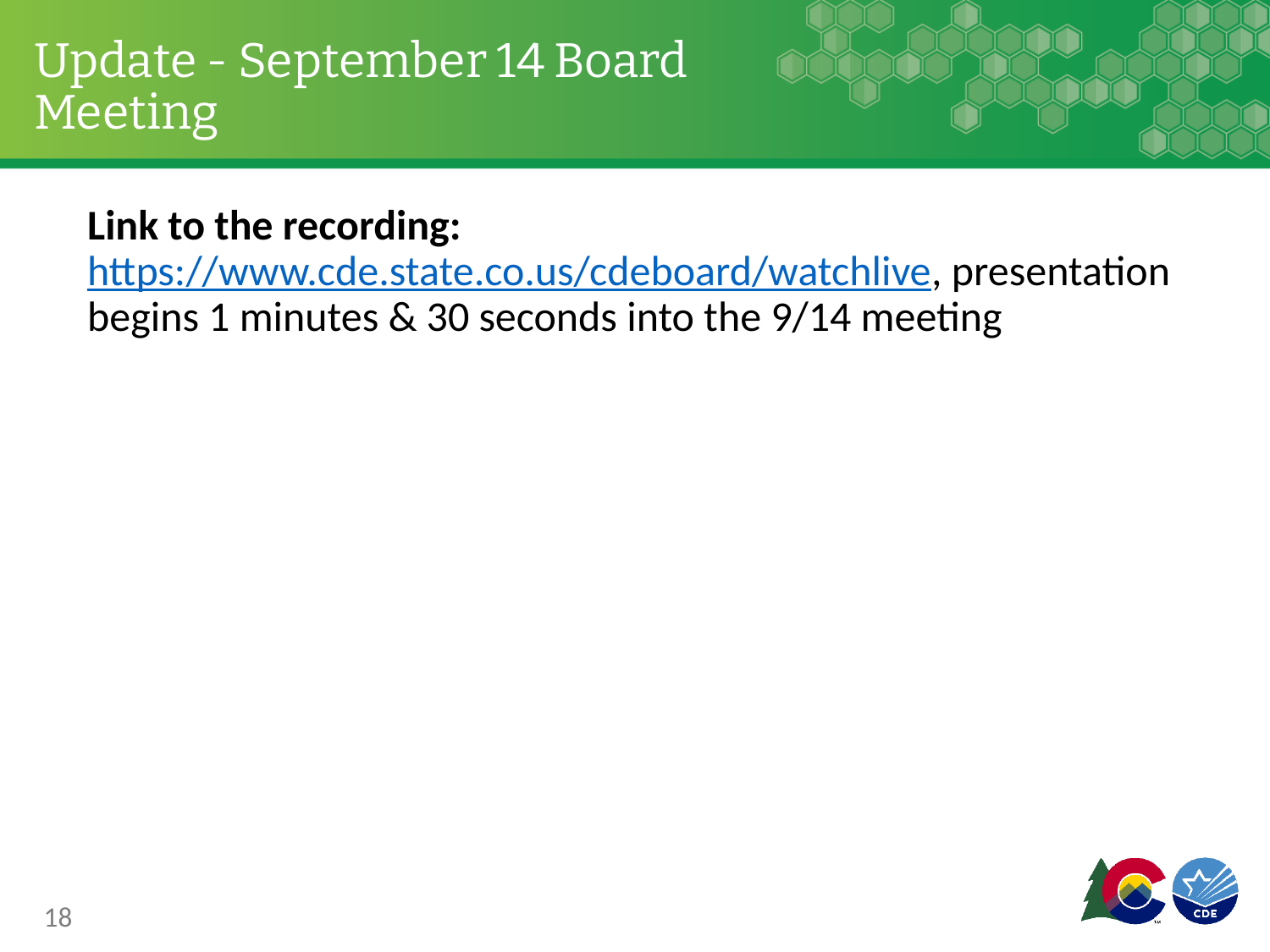

# Update - September 14 Board Meeting
Link to the recording: https://www.cde.state.co.us/cdeboard/watchlive, presentation begins 1 minutes & 30 seconds into the 9/14 meeting
18